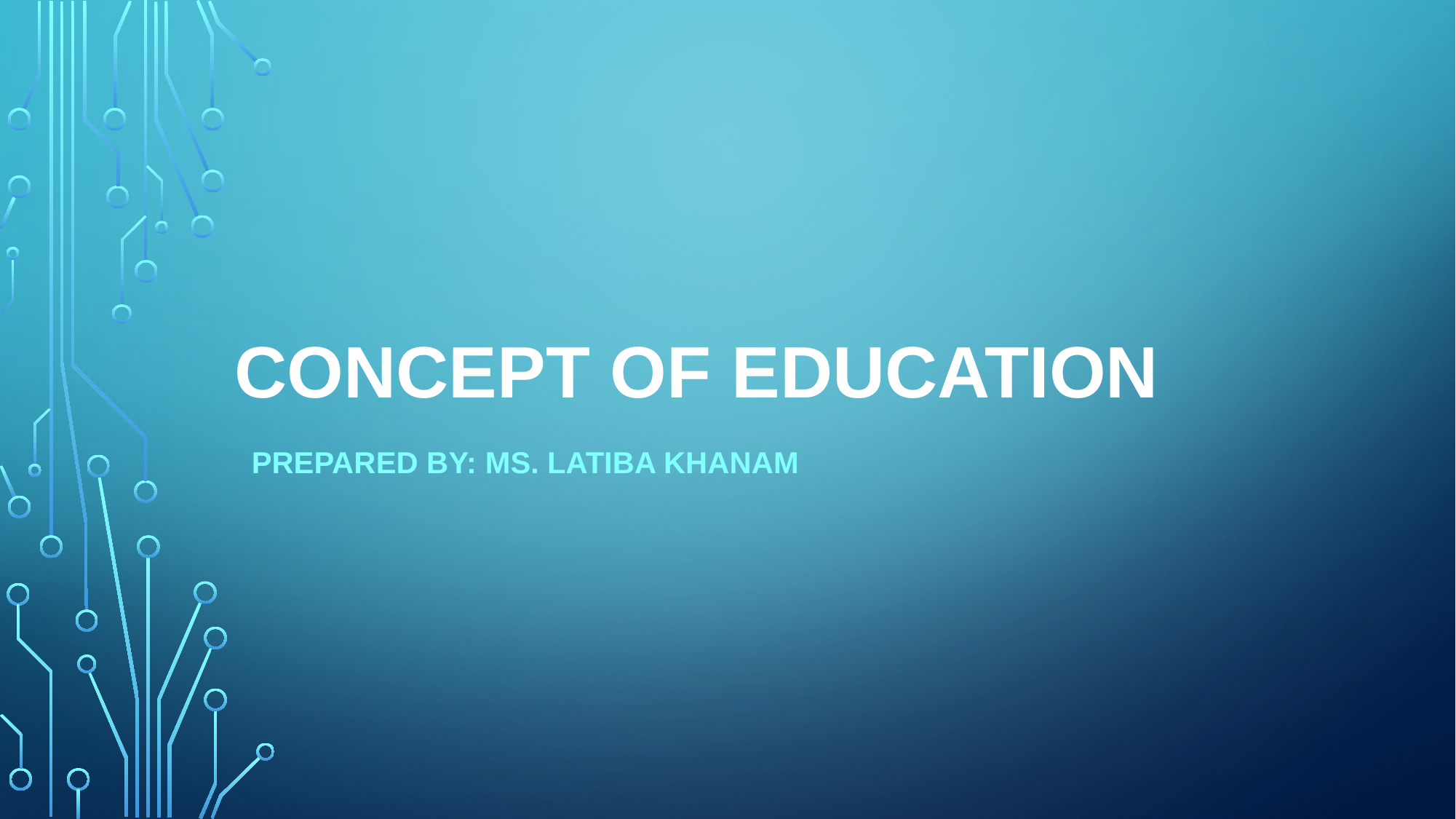

# Concept of Education
  Prepared By: Ms. Latiba Khanam